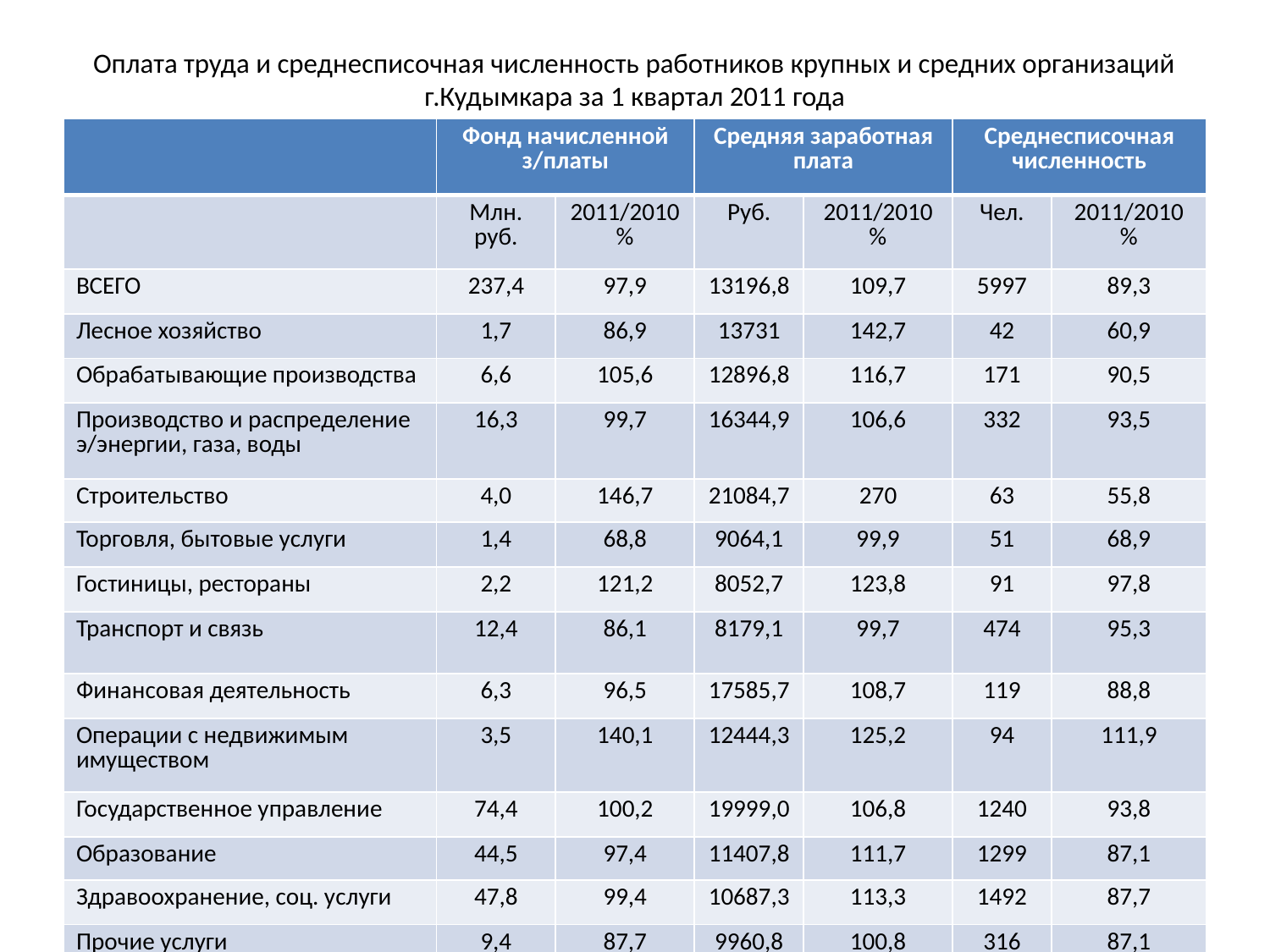

# Оплата труда и среднесписочная численность работников крупных и средних организаций г.Кудымкара за 1 квартал 2011 года
|  | Фонд начисленной з/платы |  | Средняя заработная плата |  | Среднесписочная численность |  |
| --- | --- | --- | --- | --- | --- | --- |
|  | Млн. руб. | 2011/2010% | Руб. | 2011/2010% | Чел. | 2011/2010 % |
| ВСЕГО | 237,4 | 97,9 | 13196,8 | 109,7 | 5997 | 89,3 |
| Лесное хозяйство | 1,7 | 86,9 | 13731 | 142,7 | 42 | 60,9 |
| Обрабатывающие производства | 6,6 | 105,6 | 12896,8 | 116,7 | 171 | 90,5 |
| Производство и распределение э/энергии, газа, воды | 16,3 | 99,7 | 16344,9 | 106,6 | 332 | 93,5 |
| Строительство | 4,0 | 146,7 | 21084,7 | 270 | 63 | 55,8 |
| Торговля, бытовые услуги | 1,4 | 68,8 | 9064,1 | 99,9 | 51 | 68,9 |
| Гостиницы, рестораны | 2,2 | 121,2 | 8052,7 | 123,8 | 91 | 97,8 |
| Транспорт и связь | 12,4 | 86,1 | 8179,1 | 99,7 | 474 | 95,3 |
| Финансовая деятельность | 6,3 | 96,5 | 17585,7 | 108,7 | 119 | 88,8 |
| Операции с недвижимым имуществом | 3,5 | 140,1 | 12444,3 | 125,2 | 94 | 111,9 |
| Государственное управление | 74,4 | 100,2 | 19999,0 | 106,8 | 1240 | 93,8 |
| Образование | 44,5 | 97,4 | 11407,8 | 111,7 | 1299 | 87,1 |
| Здравоохранение, соц. услуги | 47,8 | 99,4 | 10687,3 | 113,3 | 1492 | 87,7 |
| Прочие услуги | 9,4 | 87,7 | 9960,8 | 100,8 | 316 | 87,1 |